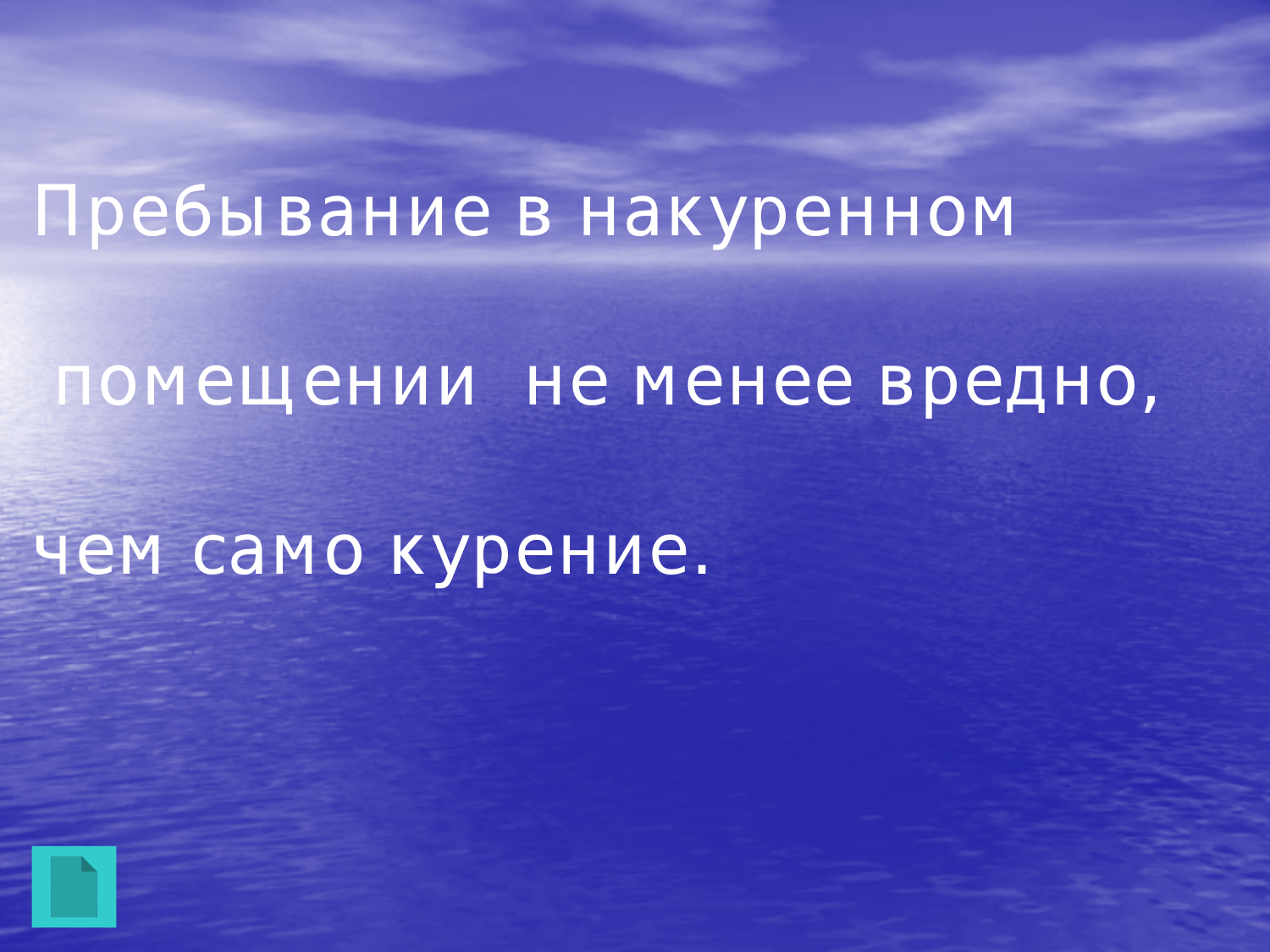

Пребывание в накуренном

 помещении  не менее вредно,

чем само курение.